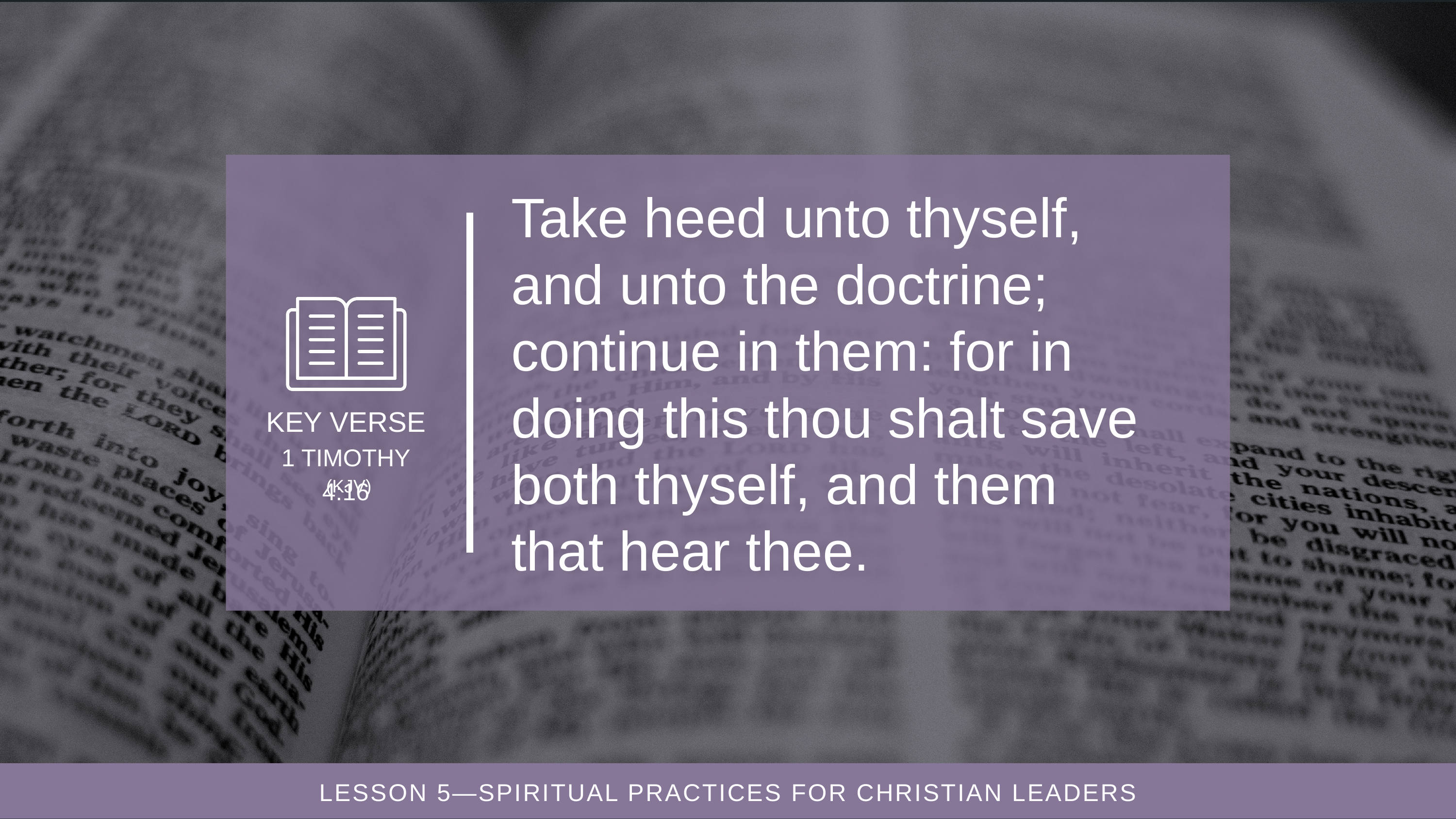

Take heed unto thyself, and unto the doctrine; continue in them: for in doing this thou shalt save both thyself, and them that hear thee.
(KJV)